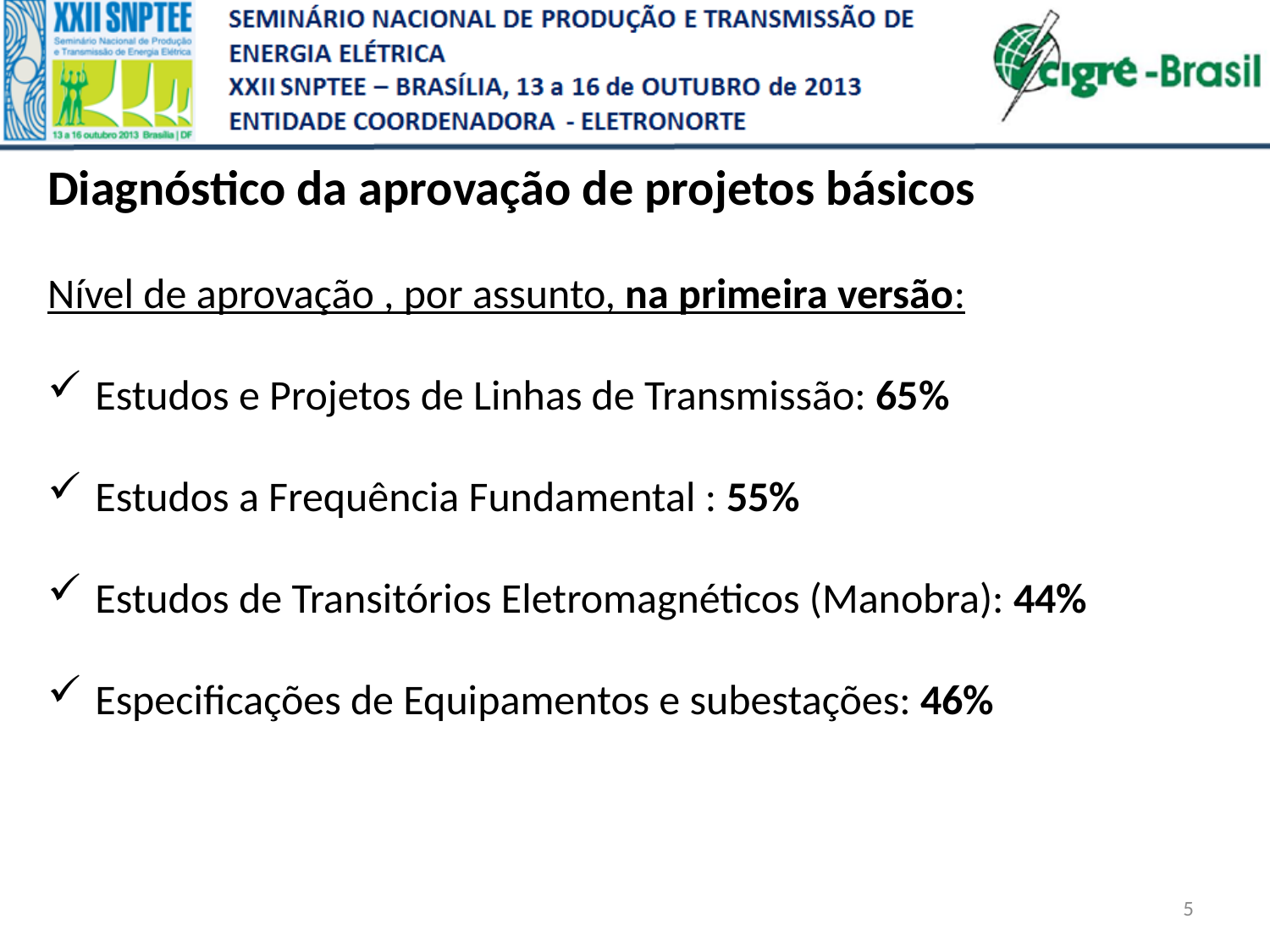

Diagnóstico da aprovação de projetos básicos

Nível de aprovação , por assunto, na primeira versão:

Estudos e Projetos de Linhas de Transmissão: 65%

Estudos a Frequência Fundamental : 55%

Estudos de Transitórios Eletromagnéticos (Manobra): 44%

Especificações de Equipamentos e subestações: 46%

5